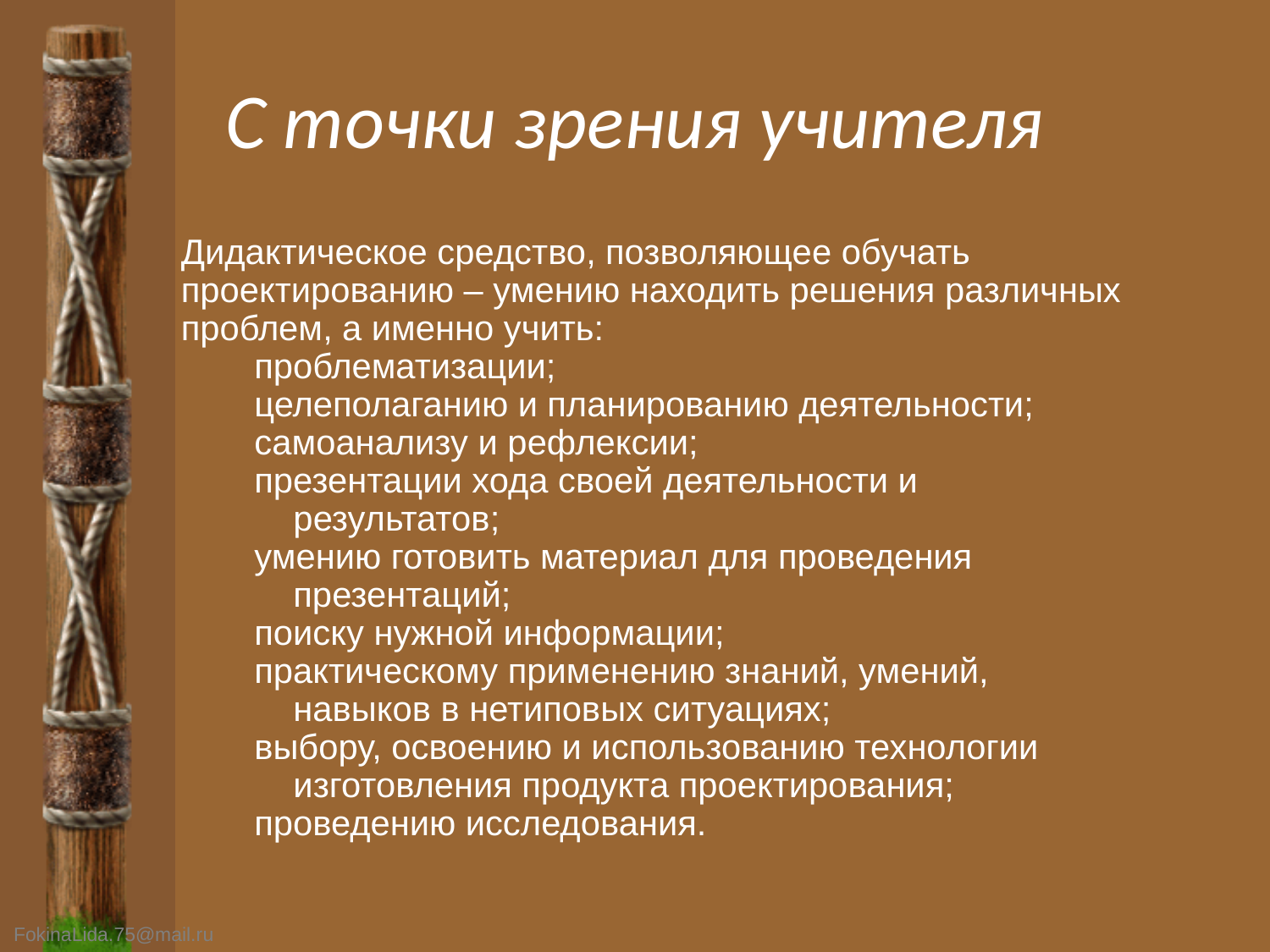

# С точки зрения учителя
Дидактическое средство, позволяющее обучать проектированию – умению находить решения различных проблем, а именно учить:
 проблематизации;
 целеполаганию и планированию деятельности;
 самоанализу и рефлексии;
 презентации хода своей деятельности и
     результатов;
 умению готовить материал для проведения
     презентаций;
 поиску нужной информации;
 практическому применению знаний, умений,
     навыков в нетиповых ситуациях;
 выбору, освоению и использованию технологии
     изготовления продукта проектирования;
 проведению исследования.